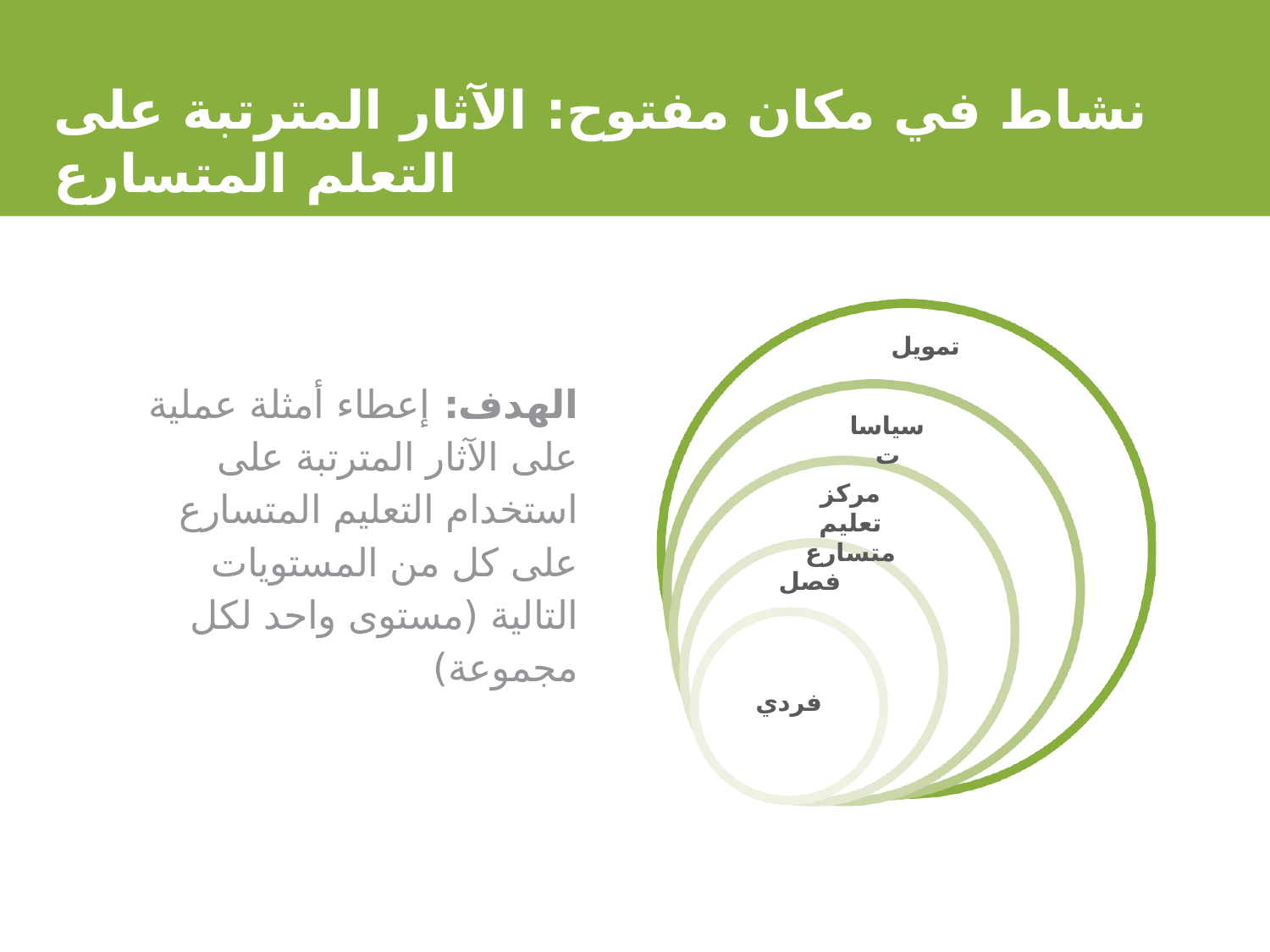

# نشاط في مكان مفتوح: الآثار المترتبة على التعلم المتسارع

تمويل
سياسات
مركز تعليم متسارع
فصل
فردي
الهدف: إعطاء أمثلة عملية على الآثار المترتبة على استخدام التعليم المتسارع على كل من المستويات التالية (مستوى واحد لكل مجموعة)